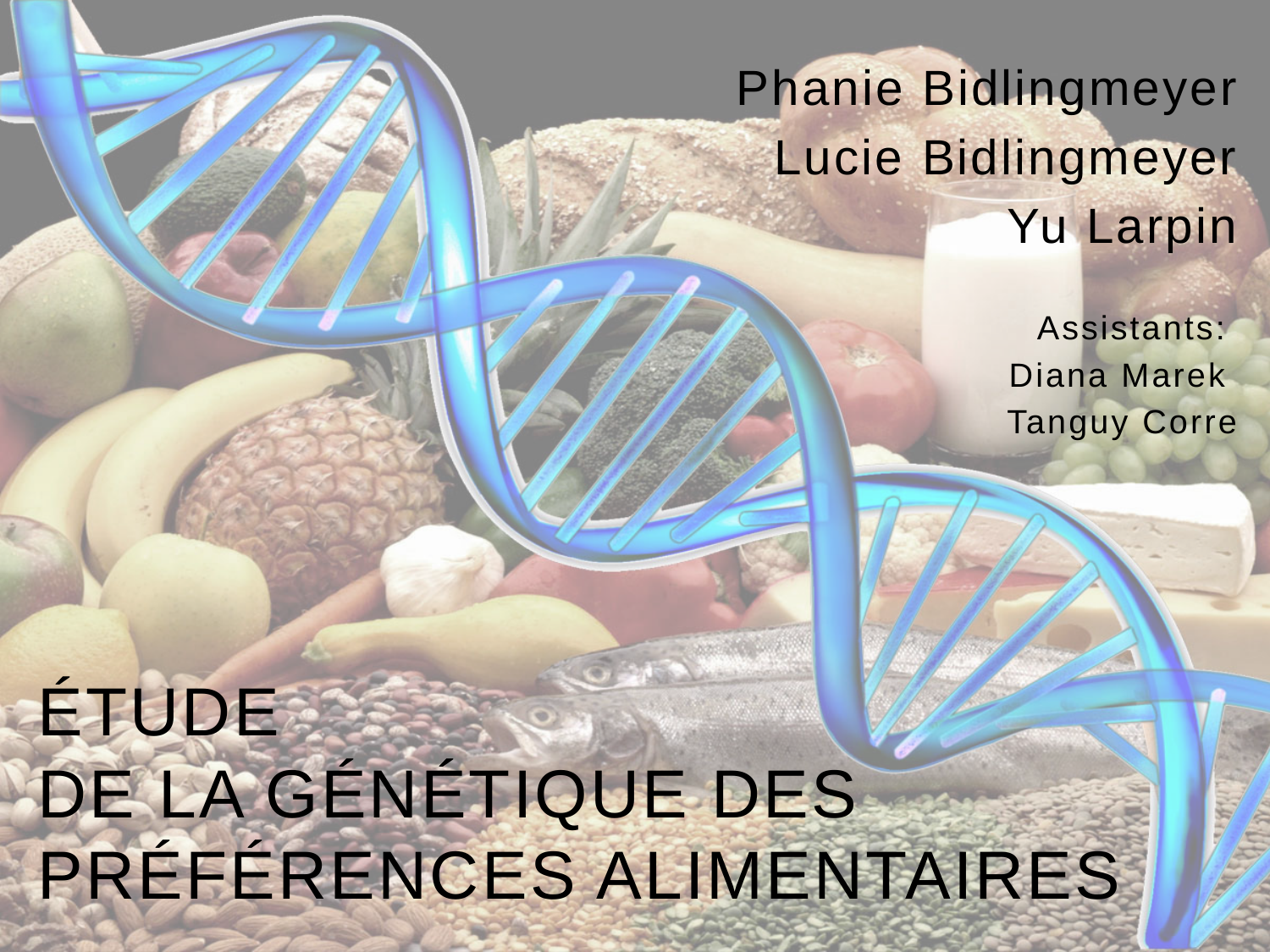

Phanie Bidlingmeyer
Lucie Bidlingmeyer
  Yu Larpin

Assistants:
Diana Marek
 Tanguy Corre
# Étude de la génétique des préférences Alimentaires